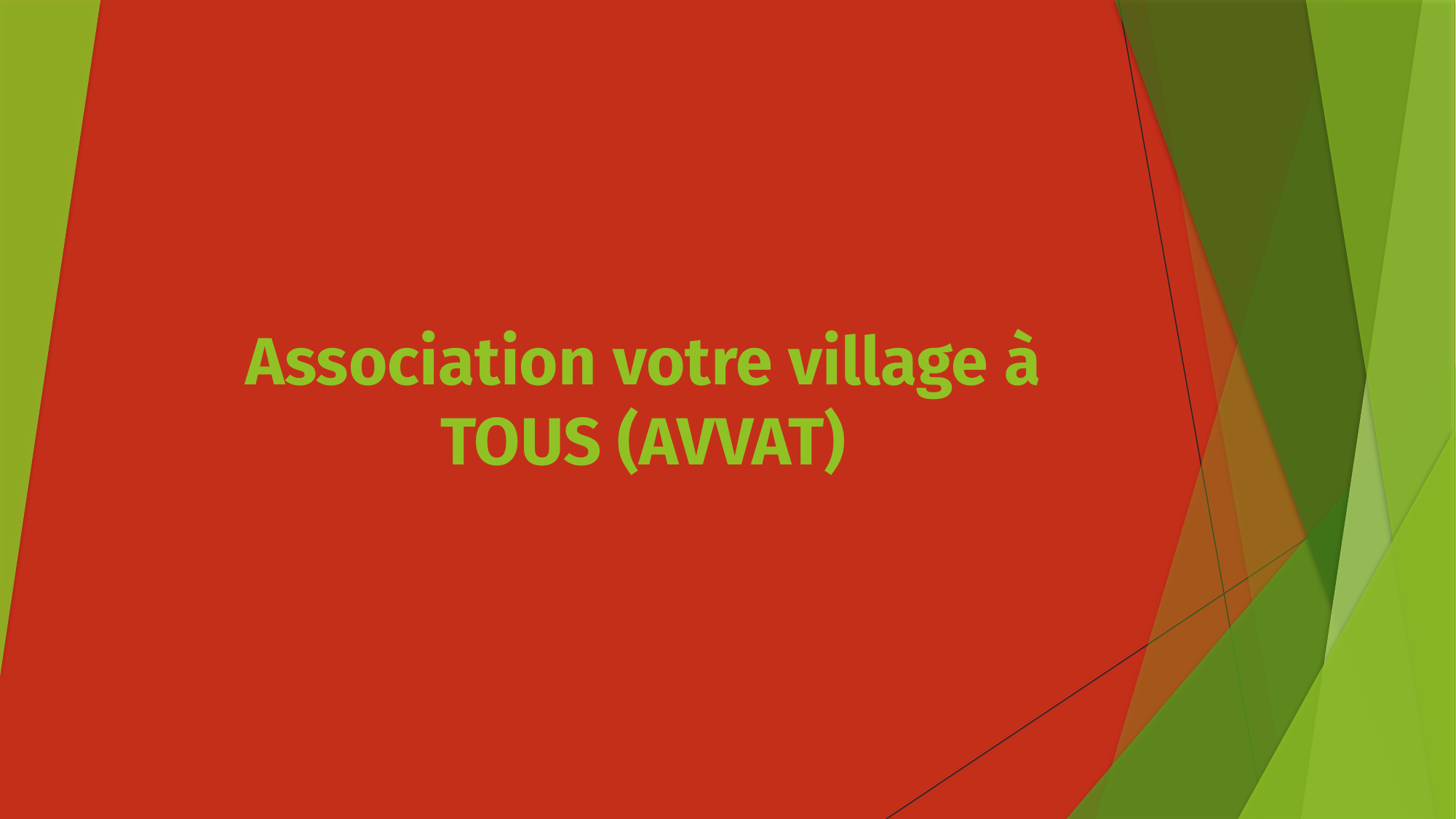

# Association votre village à TOUS (AVVAT)